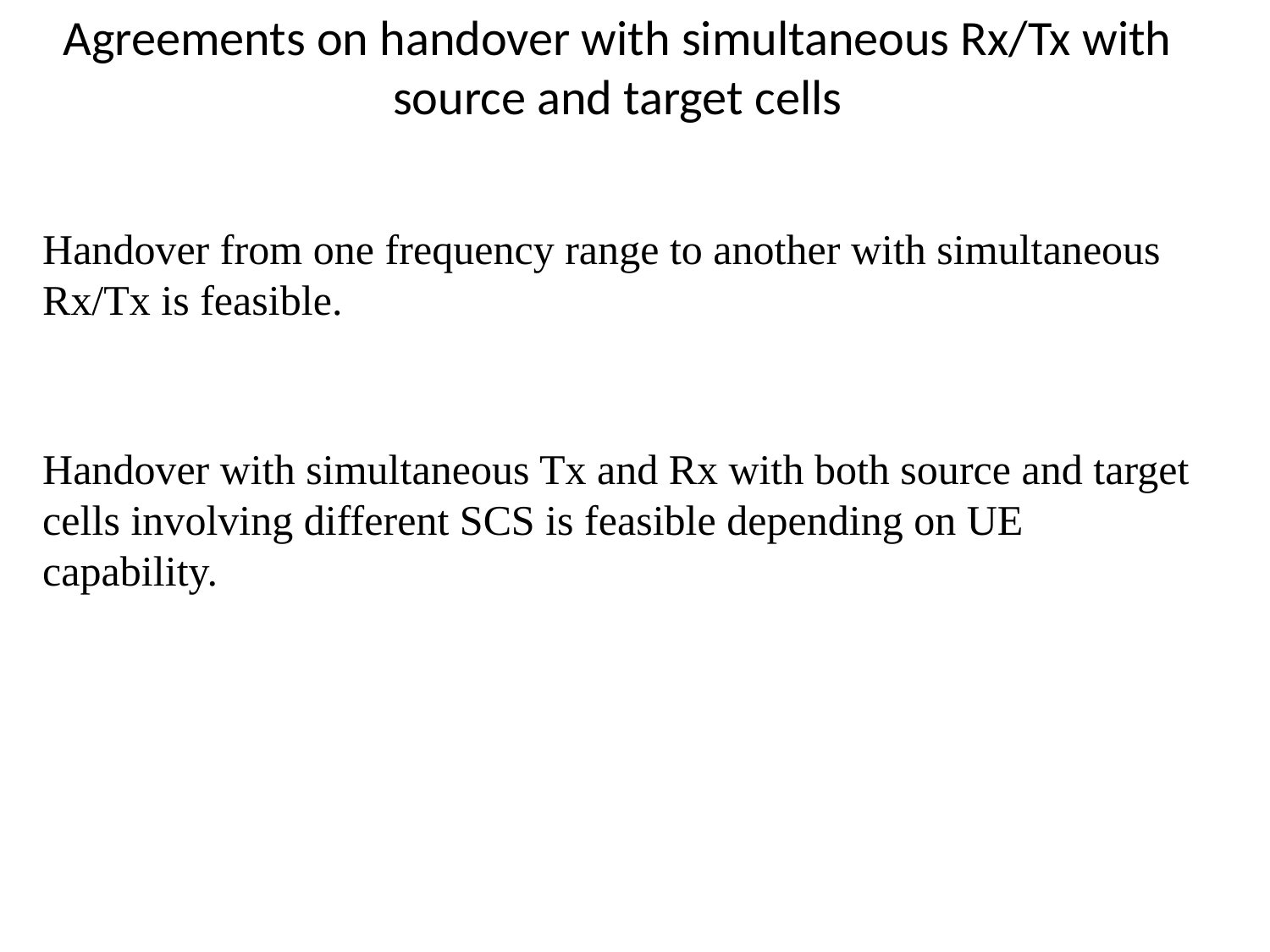

# Agreements on handover with simultaneous Rx/Tx with source and target cells
Handover from one frequency range to another with simultaneous Rx/Tx is feasible.

Handover with simultaneous Tx and Rx with both source and target cells involving different SCS is feasible depending on UE capability.